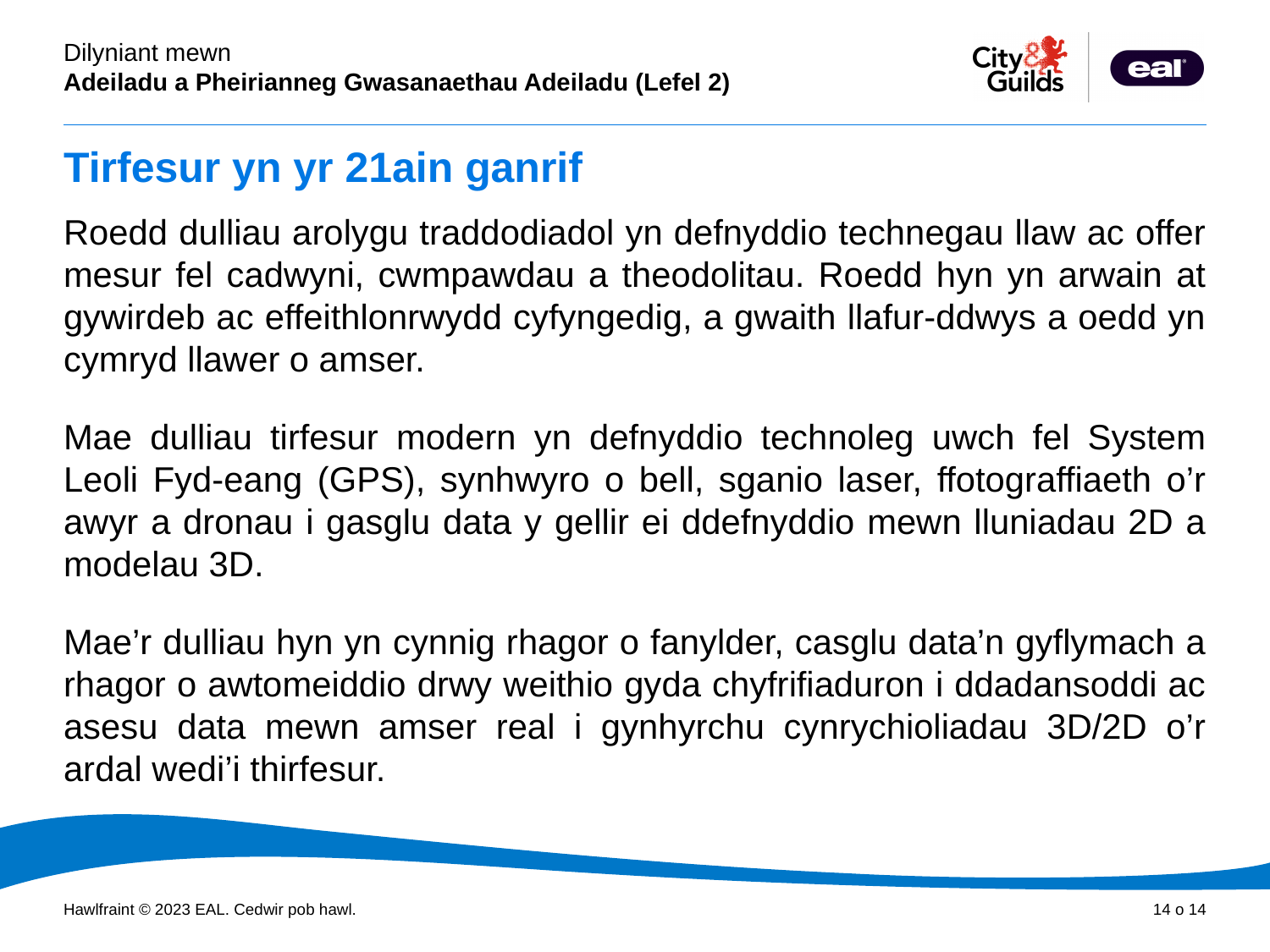

# Tirfesur yn yr 21ain ganrif
Roedd dulliau arolygu traddodiadol yn defnyddio technegau llaw ac offer mesur fel cadwyni, cwmpawdau a theodolitau. Roedd hyn yn arwain at gywirdeb ac effeithlonrwydd cyfyngedig, a gwaith llafur-ddwys a oedd yn cymryd llawer o amser.
Mae dulliau tirfesur modern yn defnyddio technoleg uwch fel System Leoli Fyd-eang (GPS), synhwyro o bell, sganio laser, ffotograffiaeth o’r awyr a dronau i gasglu data y gellir ei ddefnyddio mewn lluniadau 2D a modelau 3D.
Mae’r dulliau hyn yn cynnig rhagor o fanylder, casglu data’n gyflymach a rhagor o awtomeiddio drwy weithio gyda chyfrifiaduron i ddadansoddi ac asesu data mewn amser real i gynhyrchu cynrychioliadau 3D/2D o’r ardal wedi’i thirfesur.